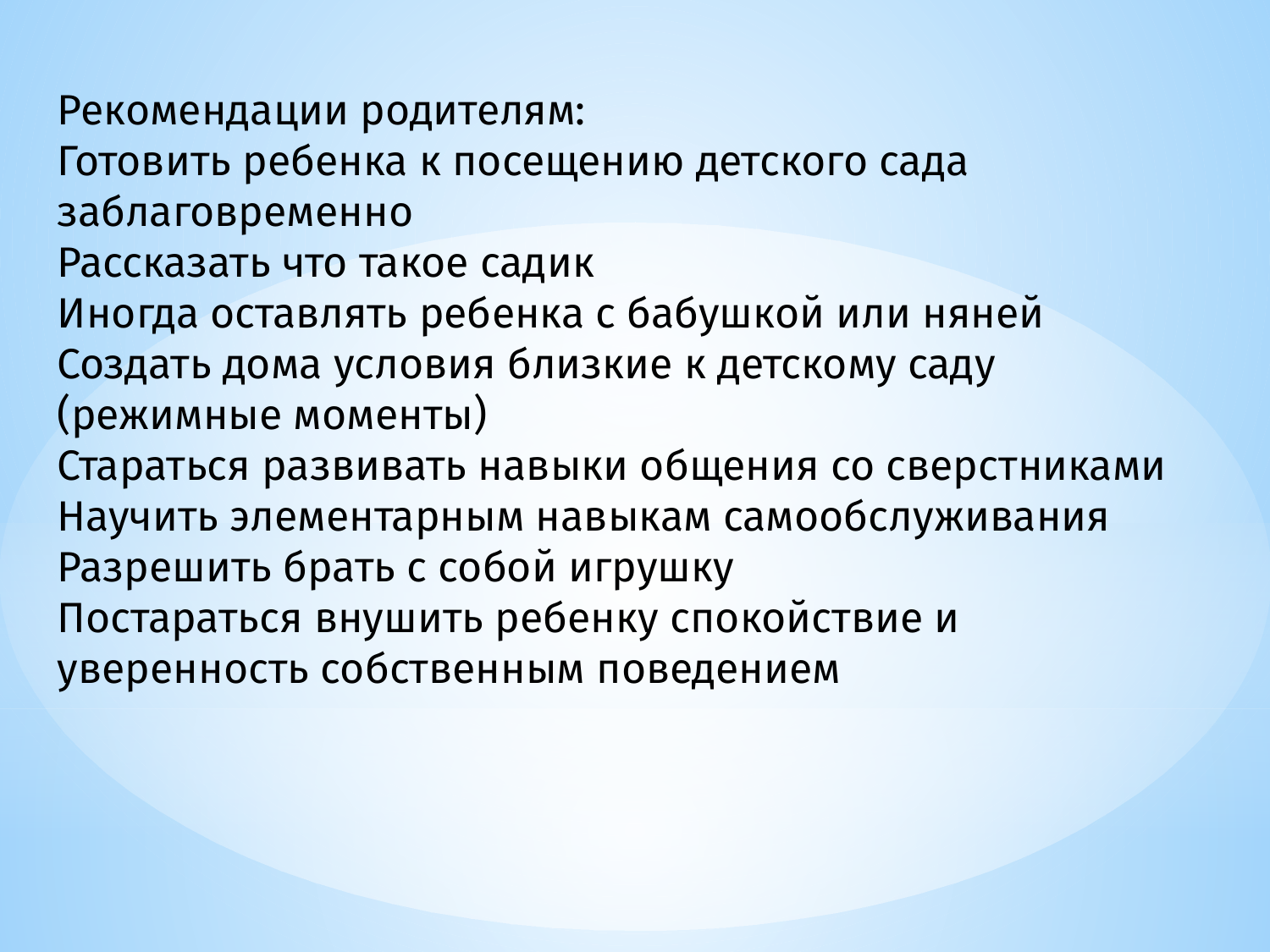

Рекомендации родителям:
Готовить ребенка к посещению детского сада заблаговременно
Рассказать что такое садик
Иногда оставлять ребенка с бабушкой или няней
Создать дома условия близкие к детскому саду (режимные моменты)
Стараться развивать навыки общения со сверстниками
Научить элементарным навыкам самообслуживания
Разрешить брать с собой игрушку
Постараться внушить ребенку спокойствие и уверенность собственным поведением